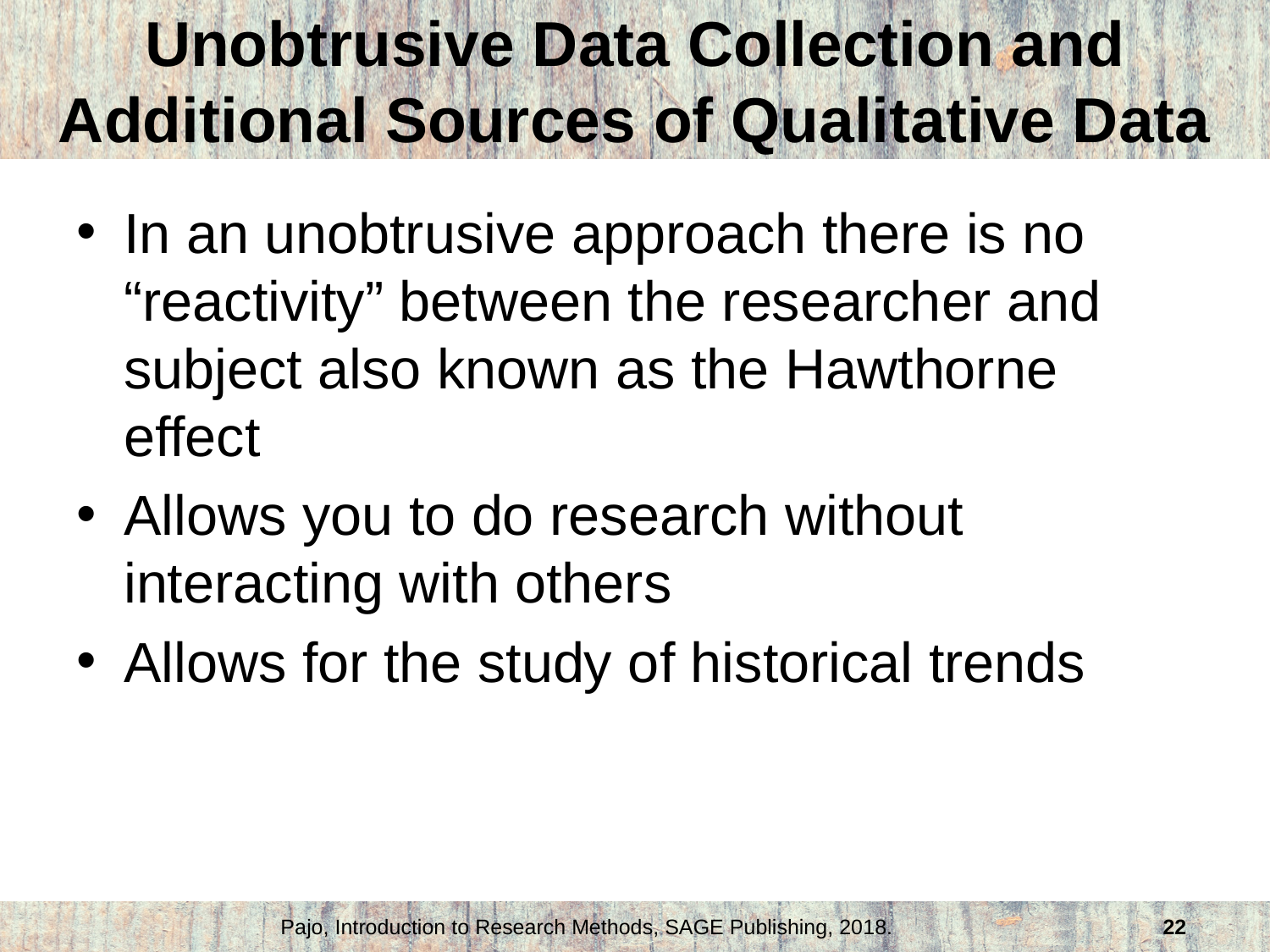

# Unobtrusive Data Collection and Additional Sources of Qualitative Data
In an unobtrusive approach there is no “reactivity” between the researcher and subject also known as the Hawthorne effect
Allows you to do research without interacting with others
Allows for the study of historical trends
Pajo, Introduction to Research Methods, SAGE Publishing, 2018.
22